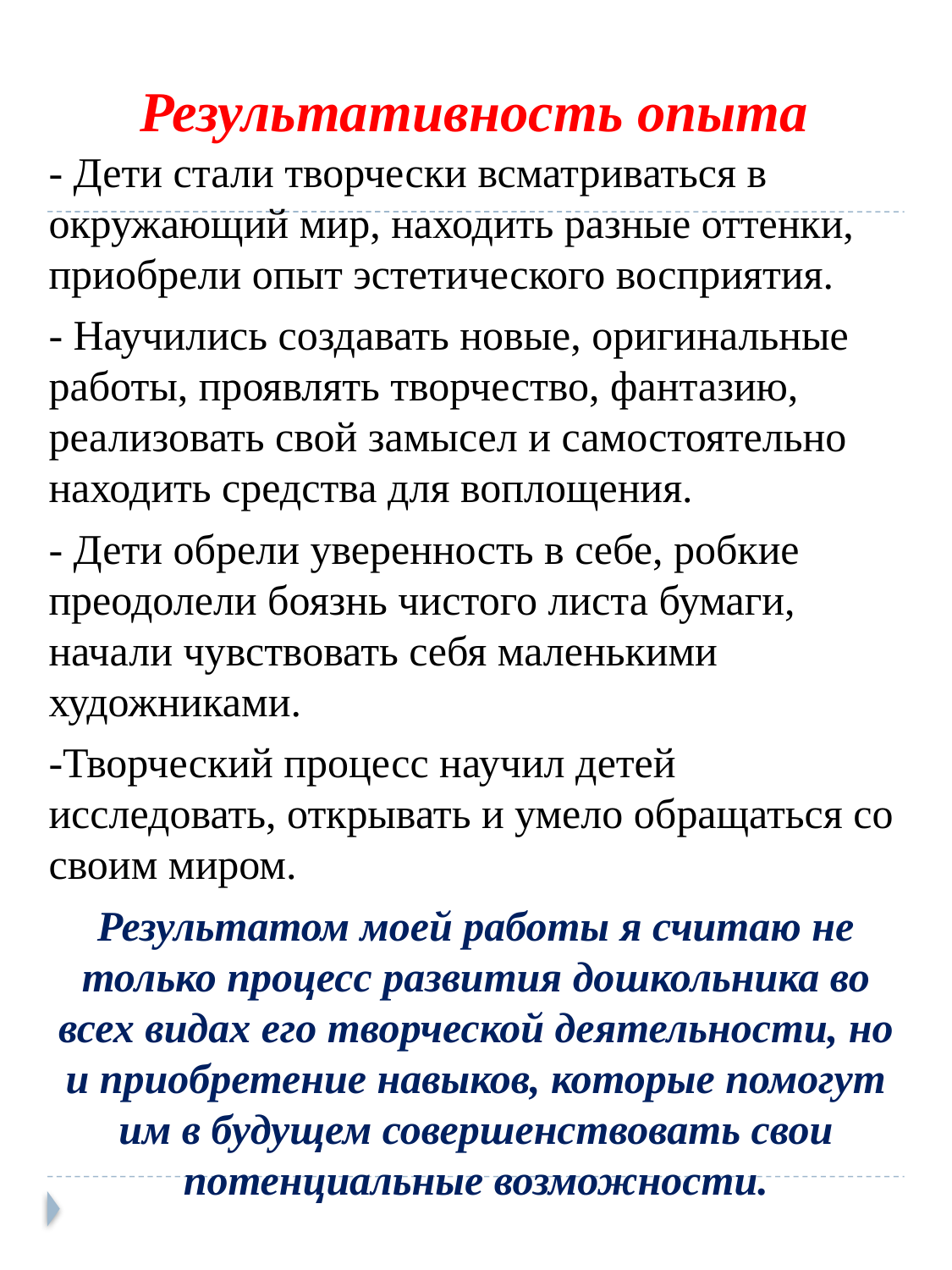

# Результативность опыта
- Дети стали творчески всматриваться в окружающий мир, находить разные оттенки, приобрели опыт эстетического восприятия.
- Научились создавать новые, оригинальные работы, проявлять творчество, фантазию, реализовать свой замысел и самостоятельно находить средства для воплощения.
- Дети обрели уверенность в себе, робкие преодолели боязнь чистого листа бумаги, начали чувствовать себя маленькими художниками.
-Творческий процесс научил детей исследовать, открывать и умело обращаться со своим миром.
Результатом моей работы я считаю не только процесс развития дошкольника во всех видах его творческой деятельности, но и приобретение навыков, которые помогут им в будущем совершенствовать свои потенциальные возможности.